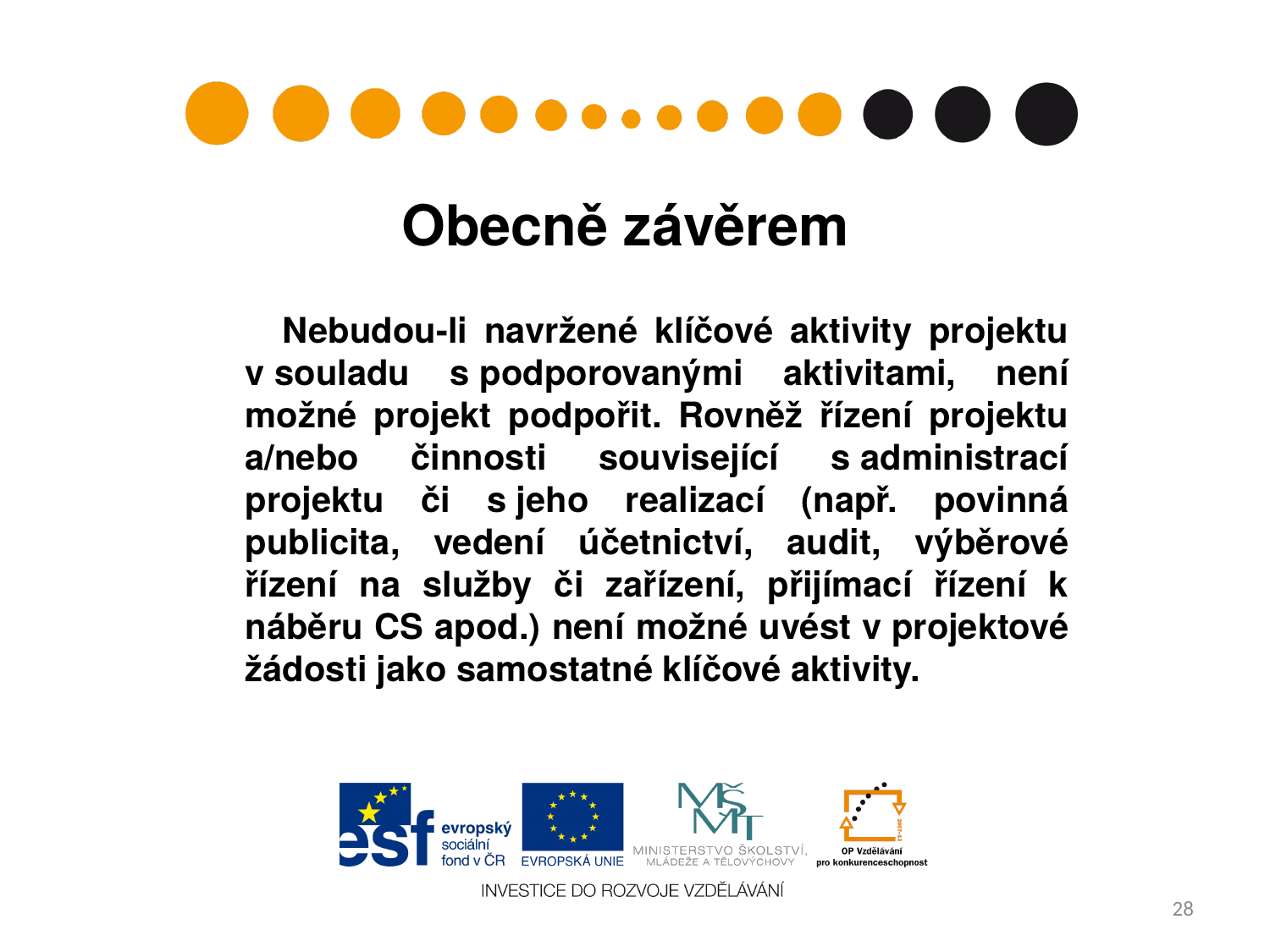

# Obecně závěrem
     Nebudou-li navržené klíčové aktivity projektu v souladu s podporovanými aktivitami, není možné projekt podpořit. Rovněž řízení projektu a/nebo činnosti související s administrací projektu či s jeho realizací (např. povinná publicita, vedení účetnictví, audit, výběrové řízení na služby či zařízení, přijímací řízení k náběru CS apod.) není možné uvést v projektové žádosti jako samostatné klíčové aktivity.

28